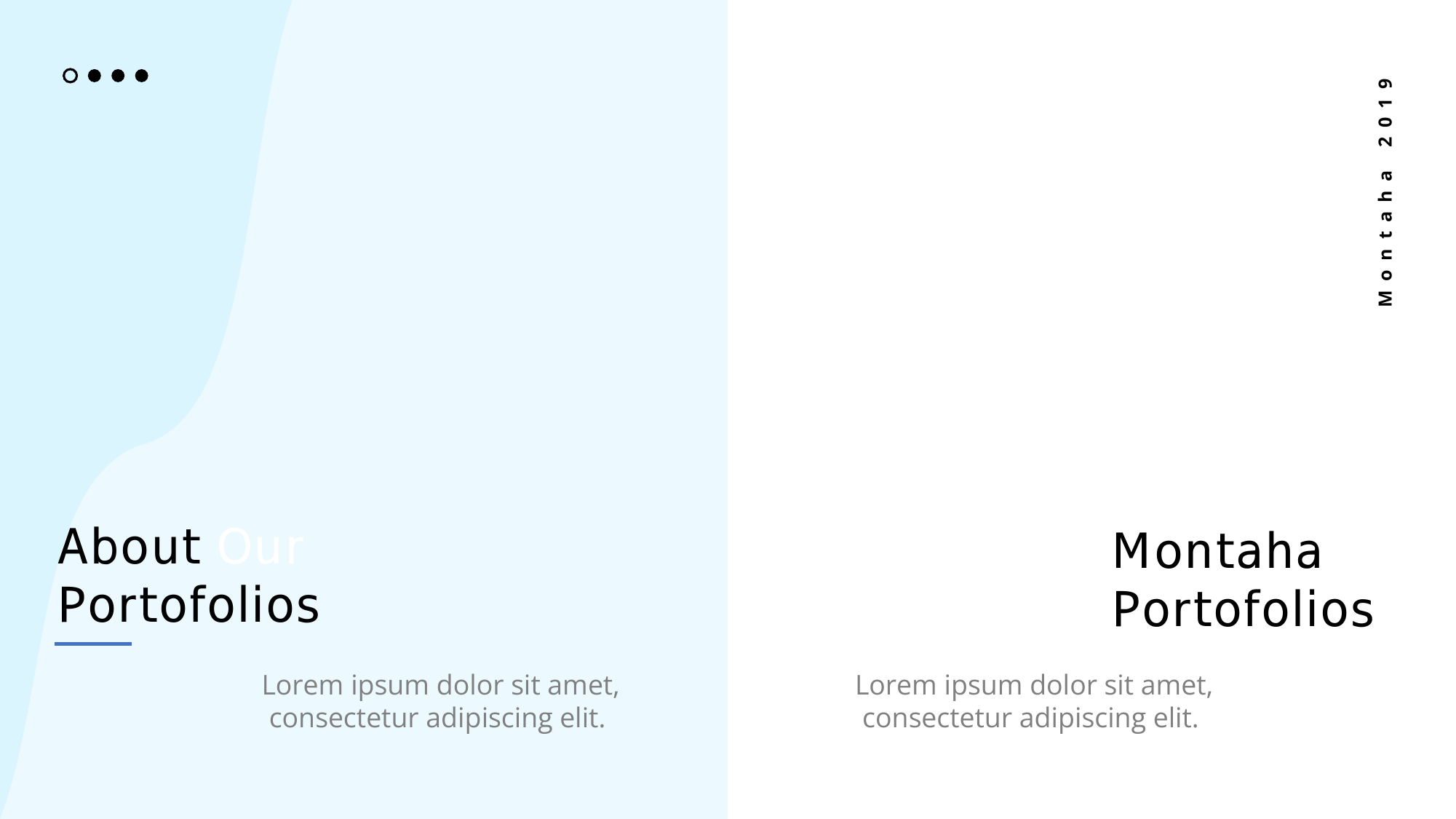

Montaha 2019
About Our Portofolios
Montaha Portofolios

Lorem ipsum dolor sit amet, consectetur adipiscing elit.
Lorem ipsum dolor sit amet, consectetur adipiscing elit.